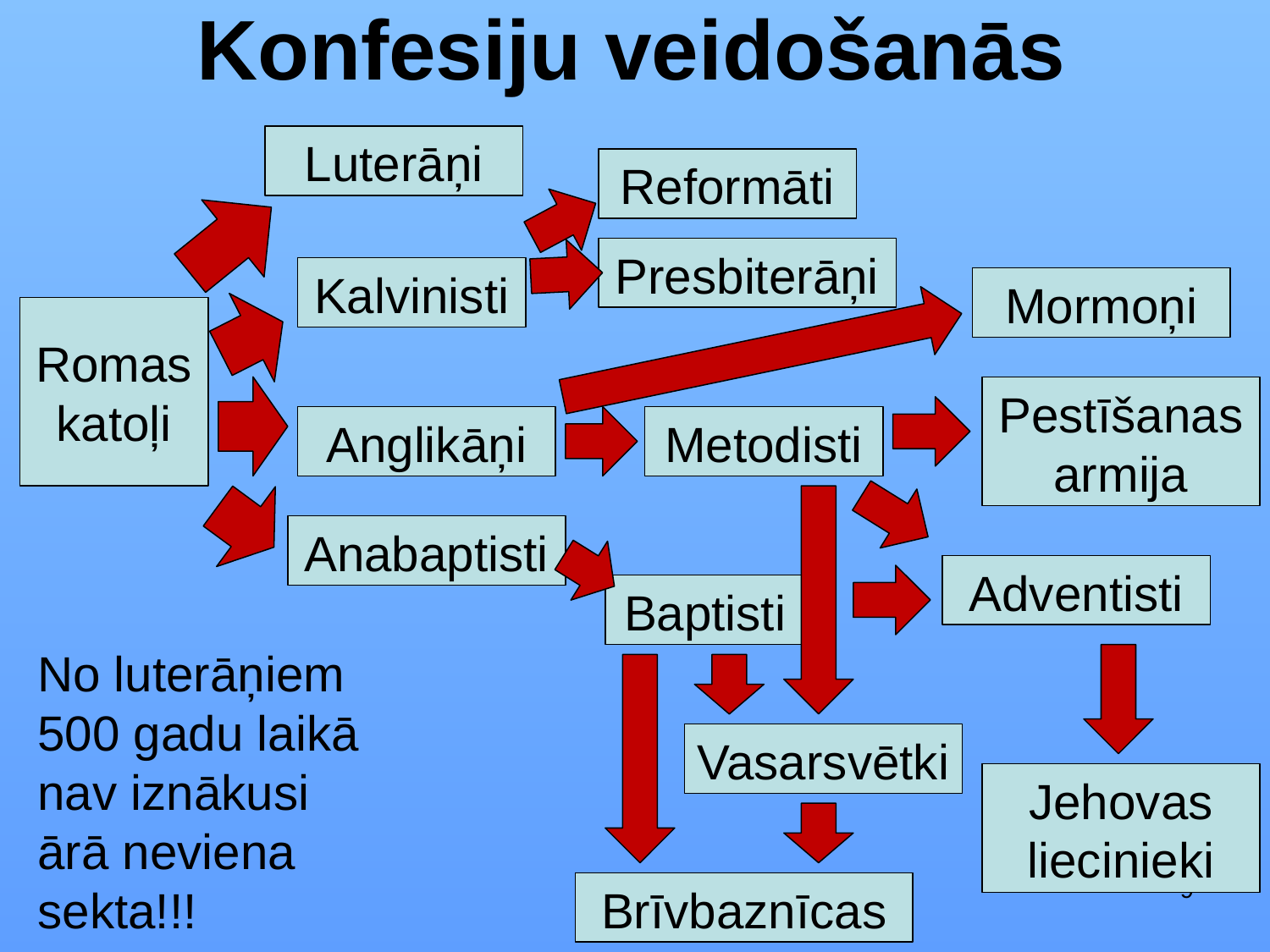

# Konfesiju veidošanās
Luterāņi
Reformāti

Presbiterāņi

Kalvinisti
Mormoņi

Romas katoļi

Pestīšanas armija

Anglikāņi

Metodisti

Anabaptisti

Adventisti

Baptisti
No luterāņiem 500 gadu laikā nav iznākusi ārā neviena sekta!!!

Vasarsvētki
Jehovas liecinieki

9
Brīvbaznīcas